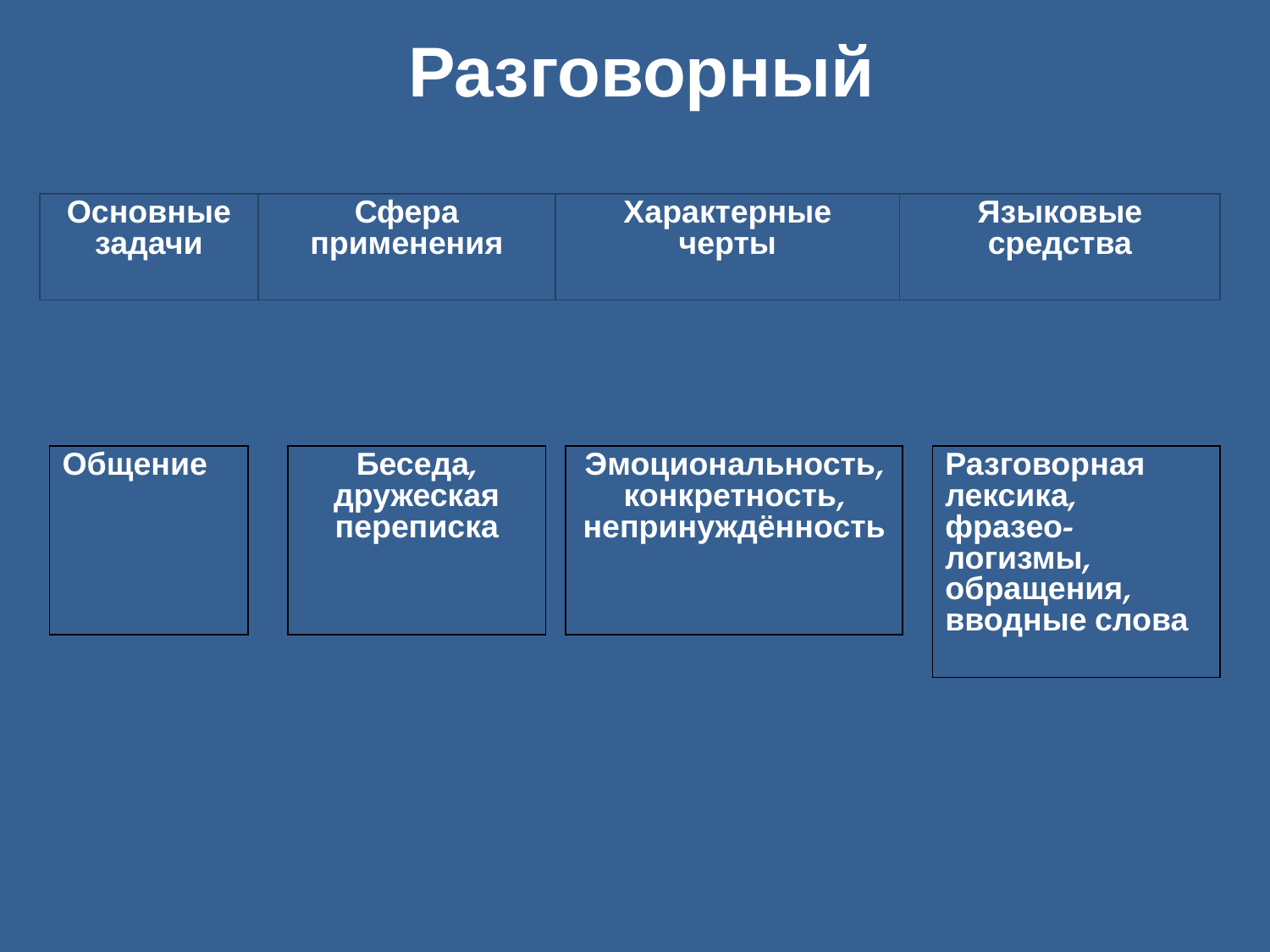

| Разговорный |
| --- |
| Основные задачи | Сфера применения | Характерные черты | Языковые средства |
| --- | --- | --- | --- |
| Общение |
| --- |
| Беседа, дружеская переписка |
| --- |
| Эмоциональность, конкретность, непринуждённость |
| --- |
| Разговорная лексика, фразео-логизмы, обращения, вводные слова |
| --- |